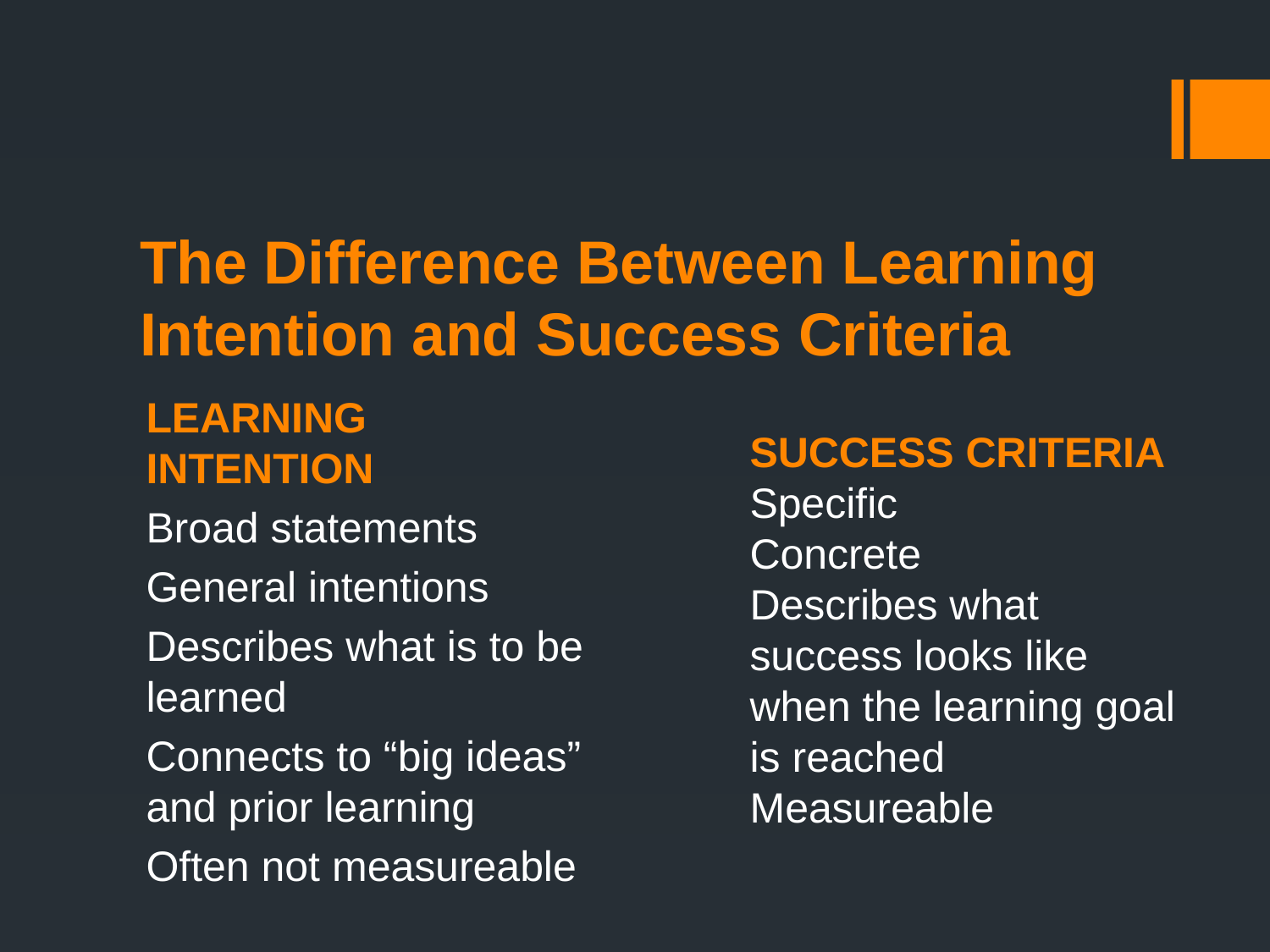

# The Difference Between Learning Intention and Success Criteria
LEARNING INTENTION
Broad statements
General intentions
Describes what is to be learned
Connects to “big ideas” and prior learning
Often not measureable

SUCCESS CRITERIA
Specific
Concrete
Describes what success looks like when the learning goal is reached
Measureable